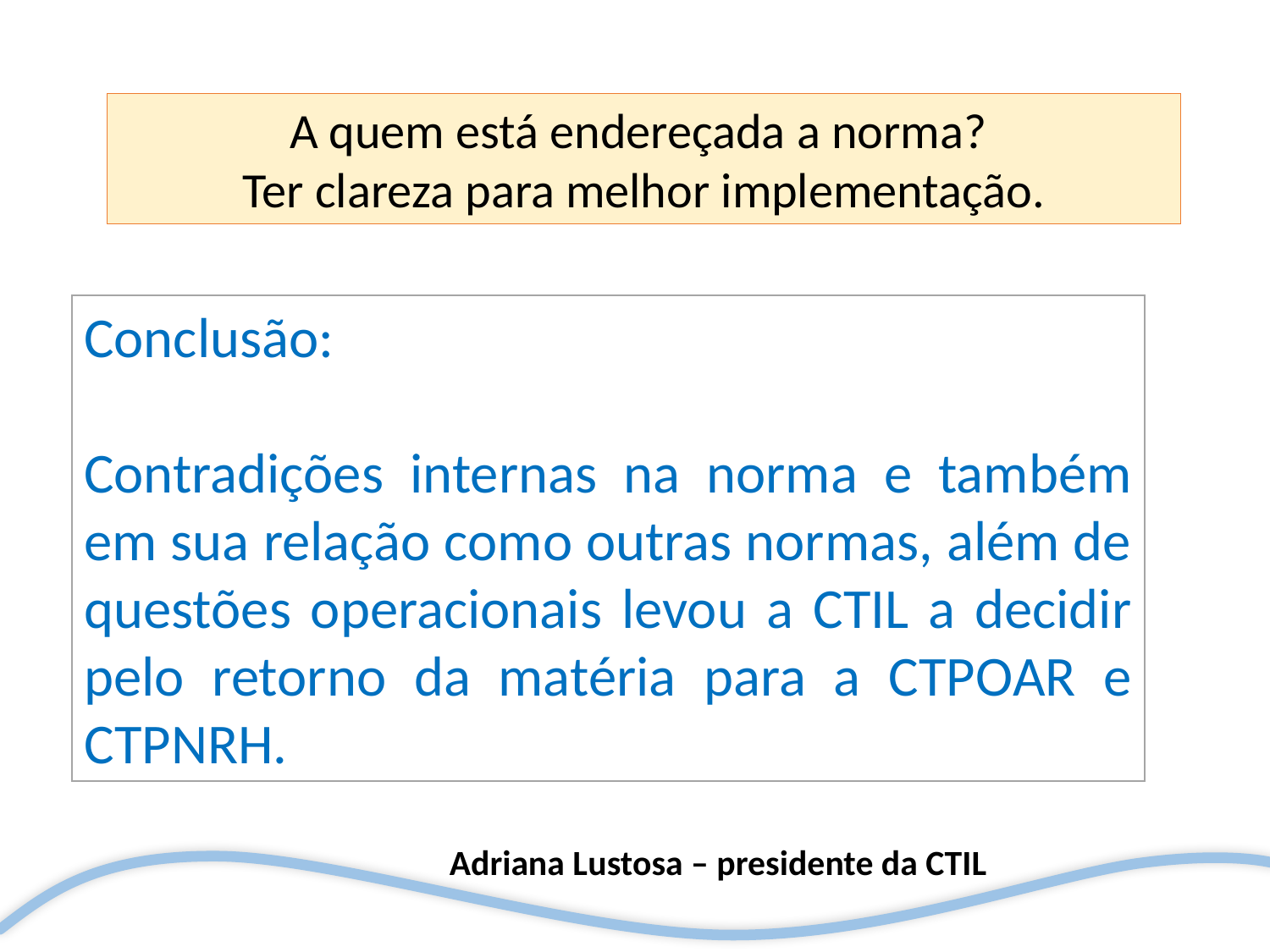

A quem está endereçada a norma?
Ter clareza para melhor implementação.
Conclusão:
Contradições internas na norma e também em sua relação como outras normas, além de questões operacionais levou a CTIL a decidir pelo retorno da matéria para a CTPOAR e CTPNRH.
Adriana Lustosa – presidente da CTIL